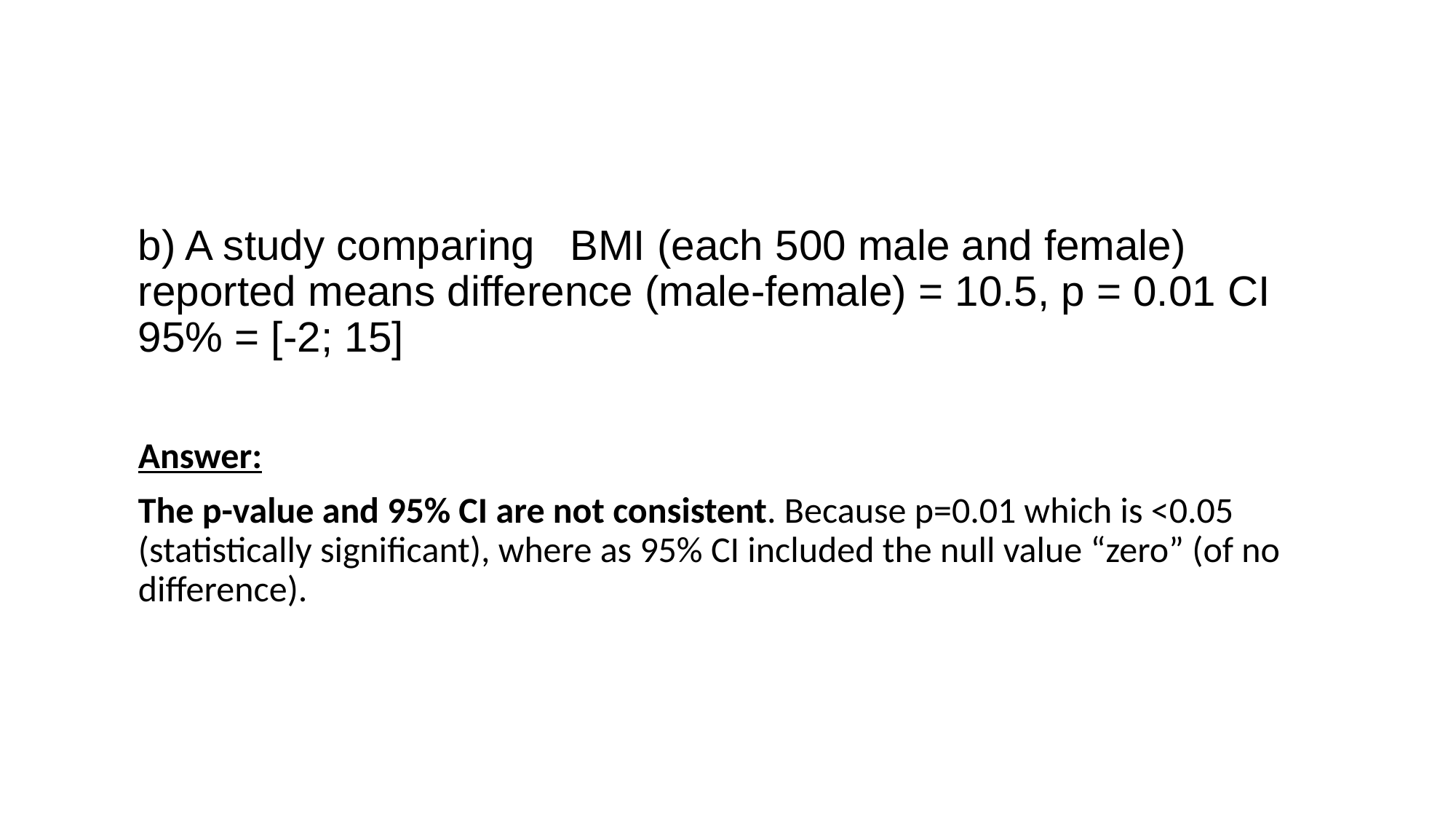

b) A study comparing   BMI (each 500 male and female) reported means difference (male-female) = 10.5, p = 0.01 CI 95% = [-2; 15]

Answer:
The p-value and 95% CI are not consistent. Because p=0.01 which is <0.05 (statistically significant), where as 95% CI included the null value “zero” (of no difference).